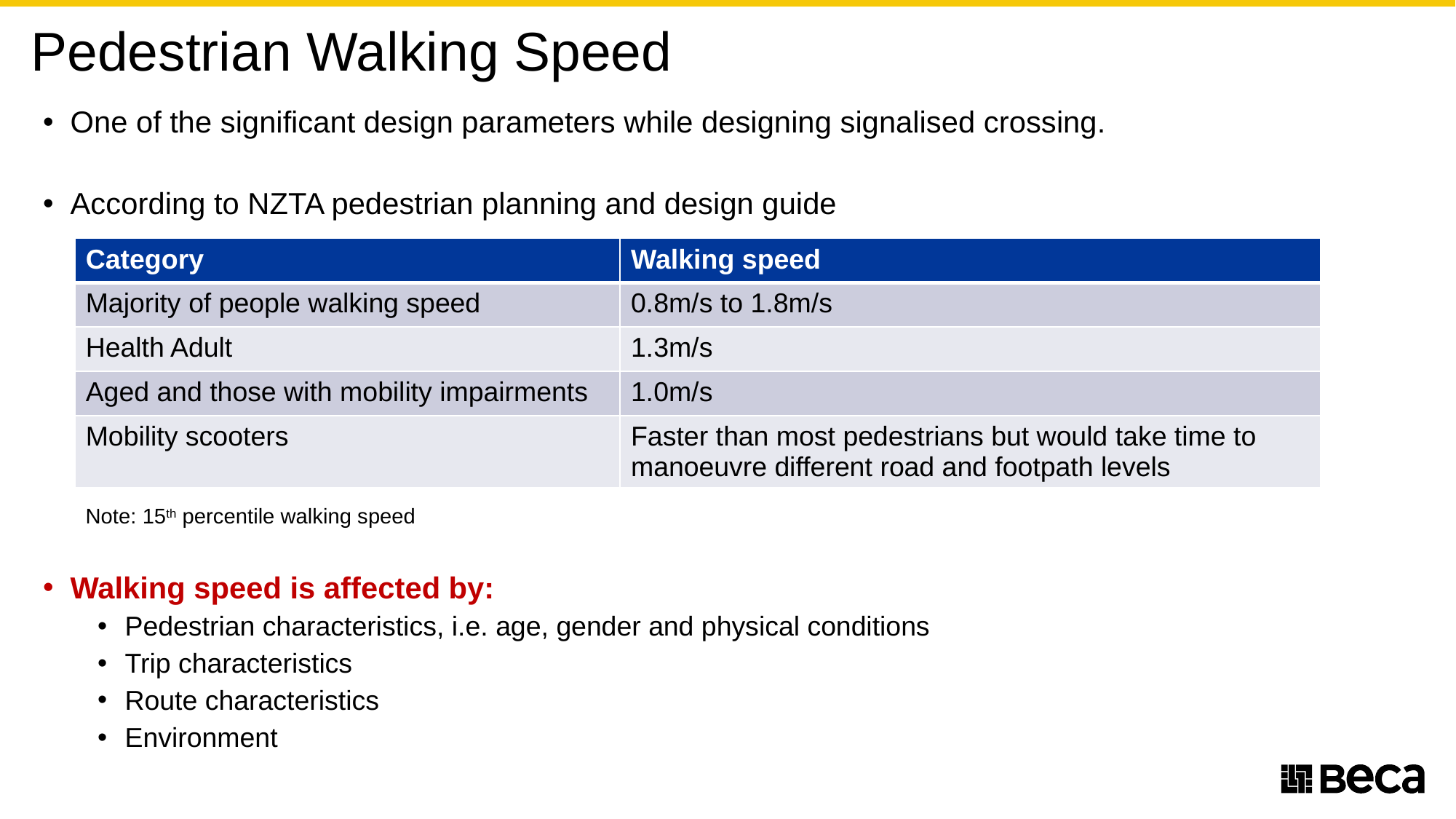

# Pedestrian Walking Speed
One of the significant design parameters while designing signalised crossing.

According to NZTA pedestrian planning and design guide

Walking speed is affected by:
Pedestrian characteristics, i.e. age, gender and physical conditions
Trip characteristics
Route characteristics
Environment
| Category | Walking speed |
| --- | --- |
| Majority of people walking speed | 0.8m/s to 1.8m/s |
| Health Adult | 1.3m/s |
| Aged and those with mobility impairments | 1.0m/s |
| Mobility scooters | Faster than most pedestrians but would take time to manoeuvre different road and footpath levels |
Note: 15th percentile walking speed